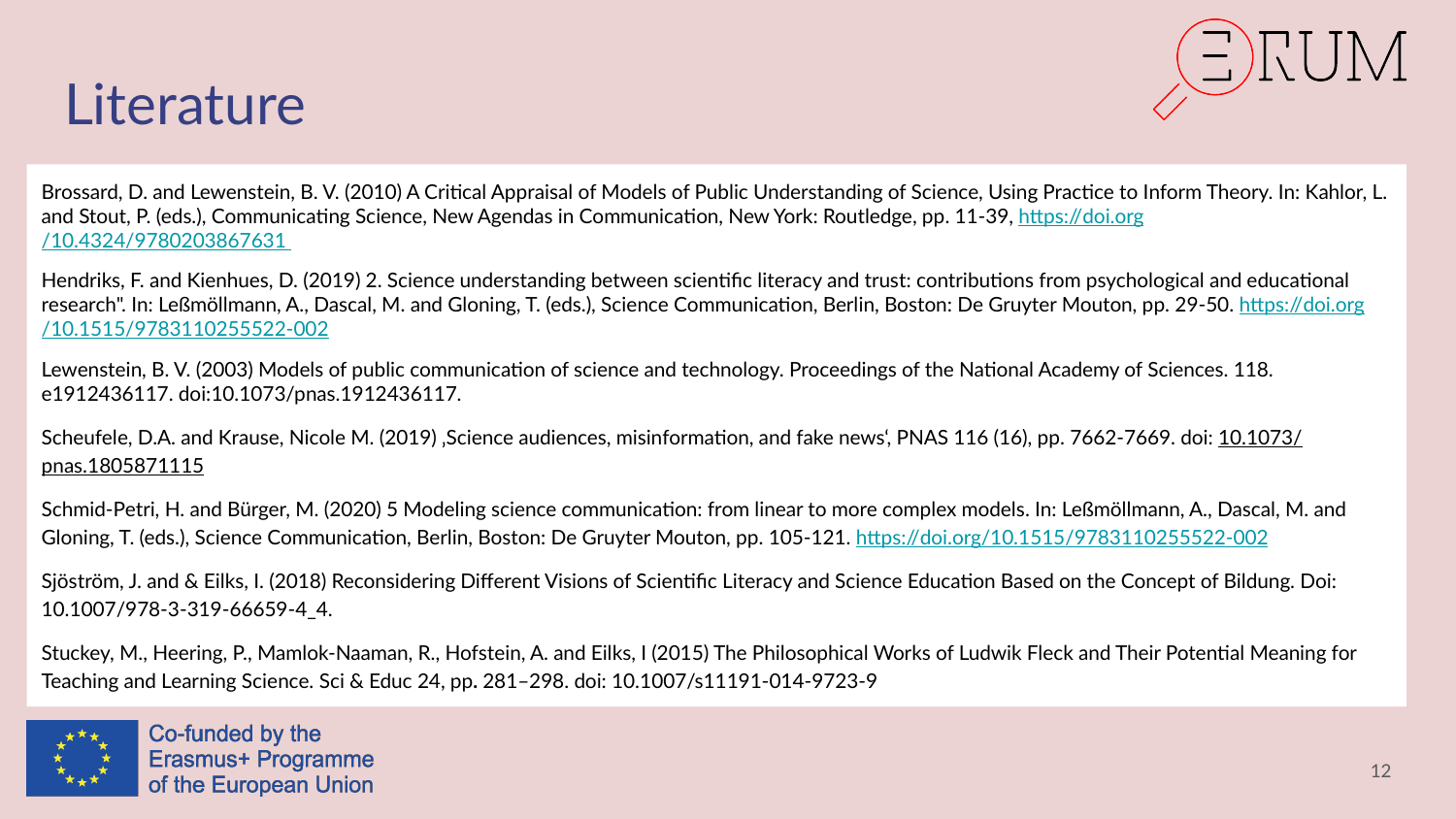

# Literature
Brossard, D. and Lewenstein, B. V. (2010) A Critical Appraisal of Models of Public Understanding of Science, Using Practice to Inform Theory. In: Kahlor, L. and Stout, P. (eds.), Communicating Science, New Agendas in Communication, New York: Routledge, pp. 11-39, https://doi.org/10.4324/9780203867631
Hendriks, F. and Kienhues, D. (2019) 2. Science understanding between scientific literacy and trust: contributions from psychological and educational research". In: Leßmöllmann, A., Dascal, M. and Gloning, T. (eds.), Science Communication, Berlin, Boston: De Gruyter Mouton, pp. 29-50. https://doi.org/10.1515/9783110255522-002
Lewenstein, B. V. (2003) Models of public communication of science and technology. Proceedings of the National Academy of Sciences. 118. e1912436117. doi:10.1073/pnas.1912436117.
Scheufele, D.A. and Krause, Nicole M. (2019) ‚Science audiences, misinformation, and fake news‘, PNAS 116 (16), pp. 7662-7669. doi: 10.1073/pnas.1805871115
Schmid-Petri, H. and Bürger, M. (2020) 5 Modeling science communication: from linear to more complex models. In: Leßmöllmann, A., Dascal, M. and Gloning, T. (eds.), Science Communication, Berlin, Boston: De Gruyter Mouton, pp. 105-121. https://doi.org/10.1515/9783110255522-002
Sjöström, J. and & Eilks, I. (2018) Reconsidering Different Visions of Scientific Literacy and Science Education Based on the Concept of Bildung. Doi: 10.1007/978-3-319-66659-4_4.
Stuckey, M., Heering, P., Mamlok-Naaman, R., Hofstein, A. and Eilks, I (2015) The Philosophical Works of Ludwik Fleck and Their Potential Meaning for Teaching and Learning Science. Sci & Educ 24, pp. 281–298. doi: 10.1007/s11191-014-9723-9

12